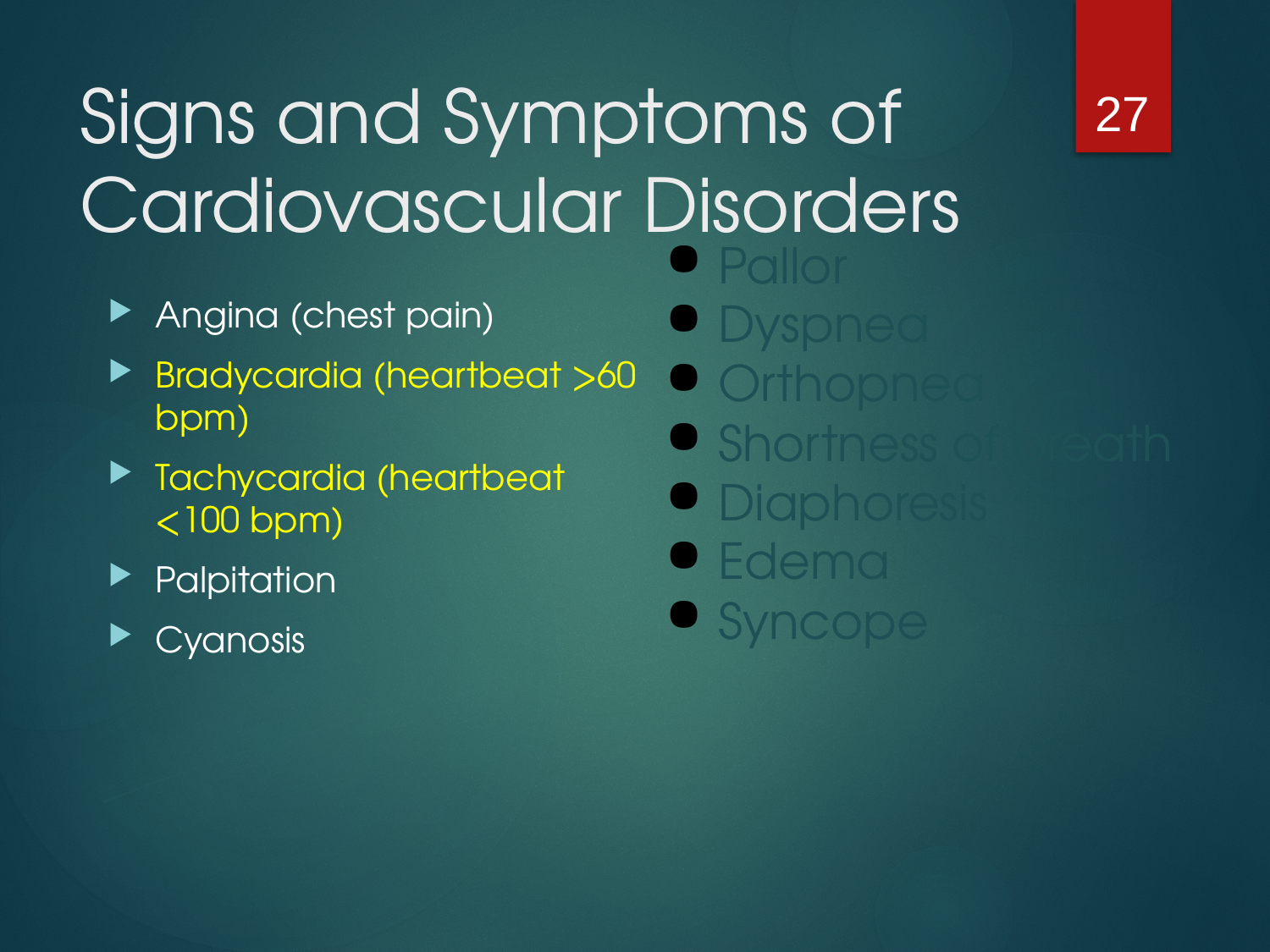

27
# Signs and Symptoms of Cardiovascular Disorders
Pallor
Dyspnea
Orthopnea
Shortness of breath
Diaphoresis
Edema
Syncope
Angina (chest pain)
Bradycardia (heartbeat >60 bpm)
Tachycardia (heartbeat <100 bpm)
Palpitation
Cyanosis